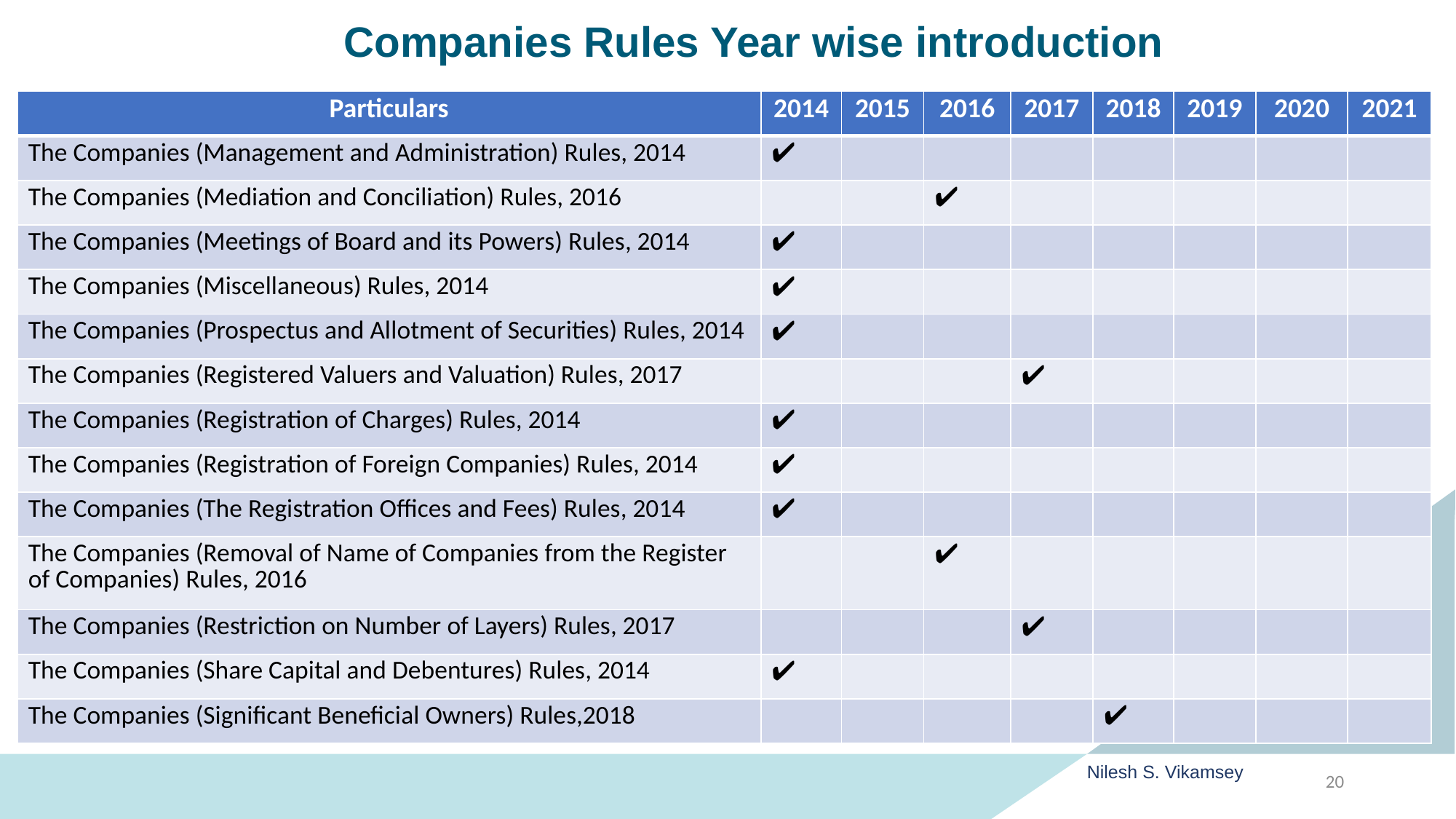

# Companies Rules Year wise introduction
| Particulars | 2014 | 2015 | 2016 | 2017 | 2018 | 2019 | 2020 | 2021 |
| --- | --- | --- | --- | --- | --- | --- | --- | --- |
| The Companies (Management and Administration) Rules, 2014 | ✔ |  |  |  |  |  |  |  |
| The Companies (Mediation and Conciliation) Rules, 2016 |  |  | ✔ |  |  |  |  |  |
| The Companies (Meetings of Board and its Powers) Rules, 2014 | ✔ |  |  |  |  |  |  |  |
| The Companies (Miscellaneous) Rules, 2014 | ✔ |  |  |  |  |  |  |  |
| The Companies (Prospectus and Allotment of Securities) Rules, 2014 | ✔ |  |  |  |  |  |  |  |
| The Companies (Registered Valuers and Valuation) Rules, 2017 |  |  |  | ✔ |  |  |  |  |
| The Companies (Registration of Charges) Rules, 2014 | ✔ |  |  |  |  |  |  |  |
| The Companies (Registration of Foreign Companies) Rules, 2014 | ✔ |  |  |  |  |  |  |  |
| The Companies (The Registration Offices and Fees) Rules, 2014 | ✔ |  |  |  |  |  |  |  |
| The Companies (Removal of Name of Companies from the Register of Companies) Rules, 2016 |  |  | ✔ |  |  |  |  |  |
| The Companies (Restriction on Number of Layers) Rules, 2017 |  |  |  | ✔ |  |  |  |  |
| The Companies (Share Capital and Debentures) Rules, 2014 | ✔ |  |  |  |  |  |  |  |
| The Companies (Significant Beneficial Owners) Rules,2018 |  |  |  |  | ✔ |  |  |  |

Nilesh S. Vikamsey
20